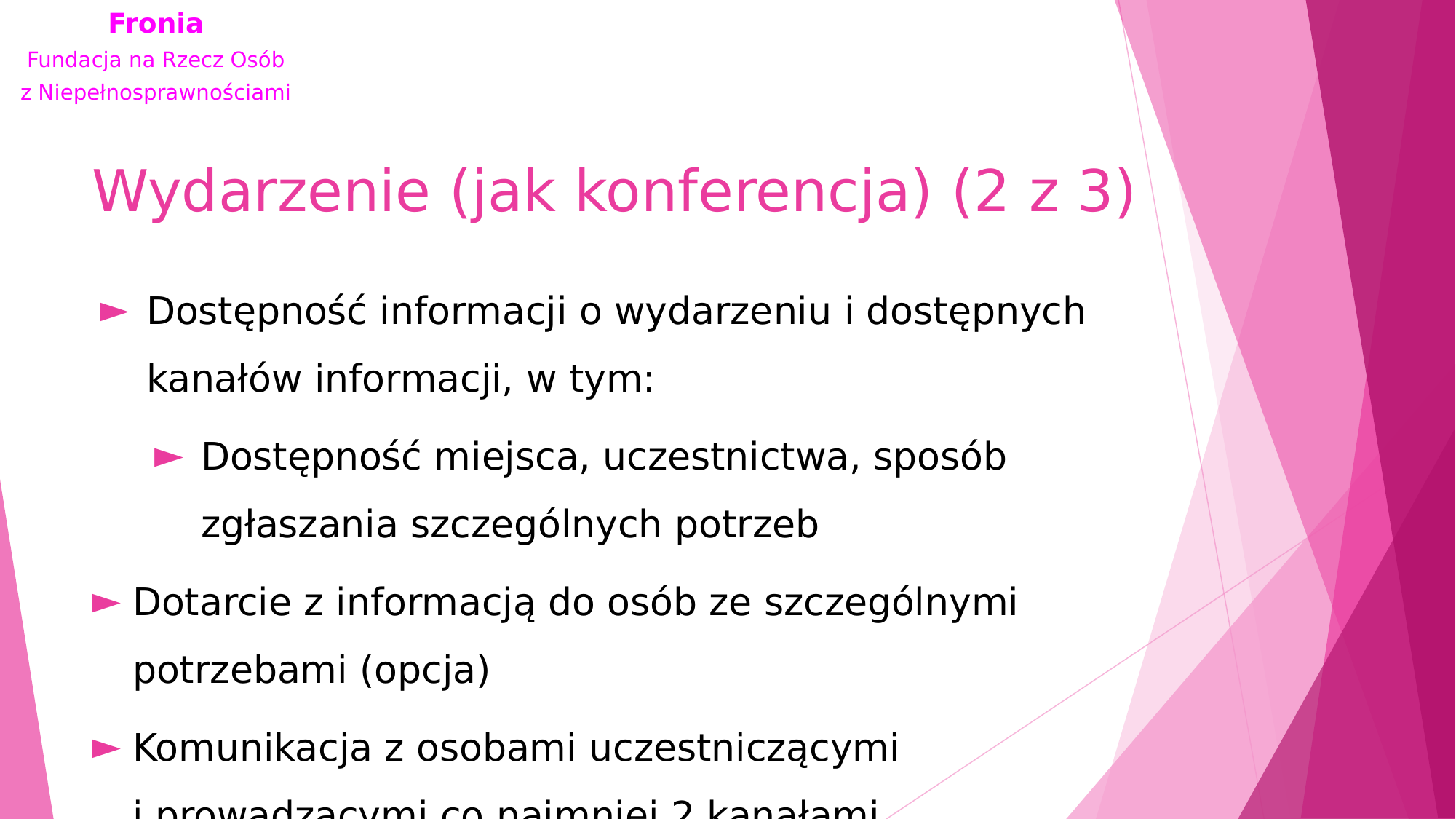

# Wydarzenie (jak konferencja) (2 z 3)
Dostępność informacji o wydarzeniu i dostępnych kanałów informacji, w tym:
Dostępność miejsca, uczestnictwa, sposób zgłaszania szczególnych potrzeb
Dotarcie z informacją do osób ze szczególnymi potrzebami (opcja)
Komunikacja z osobami uczestniczącymi i prowadzącymi co najmniej 2 kanałami